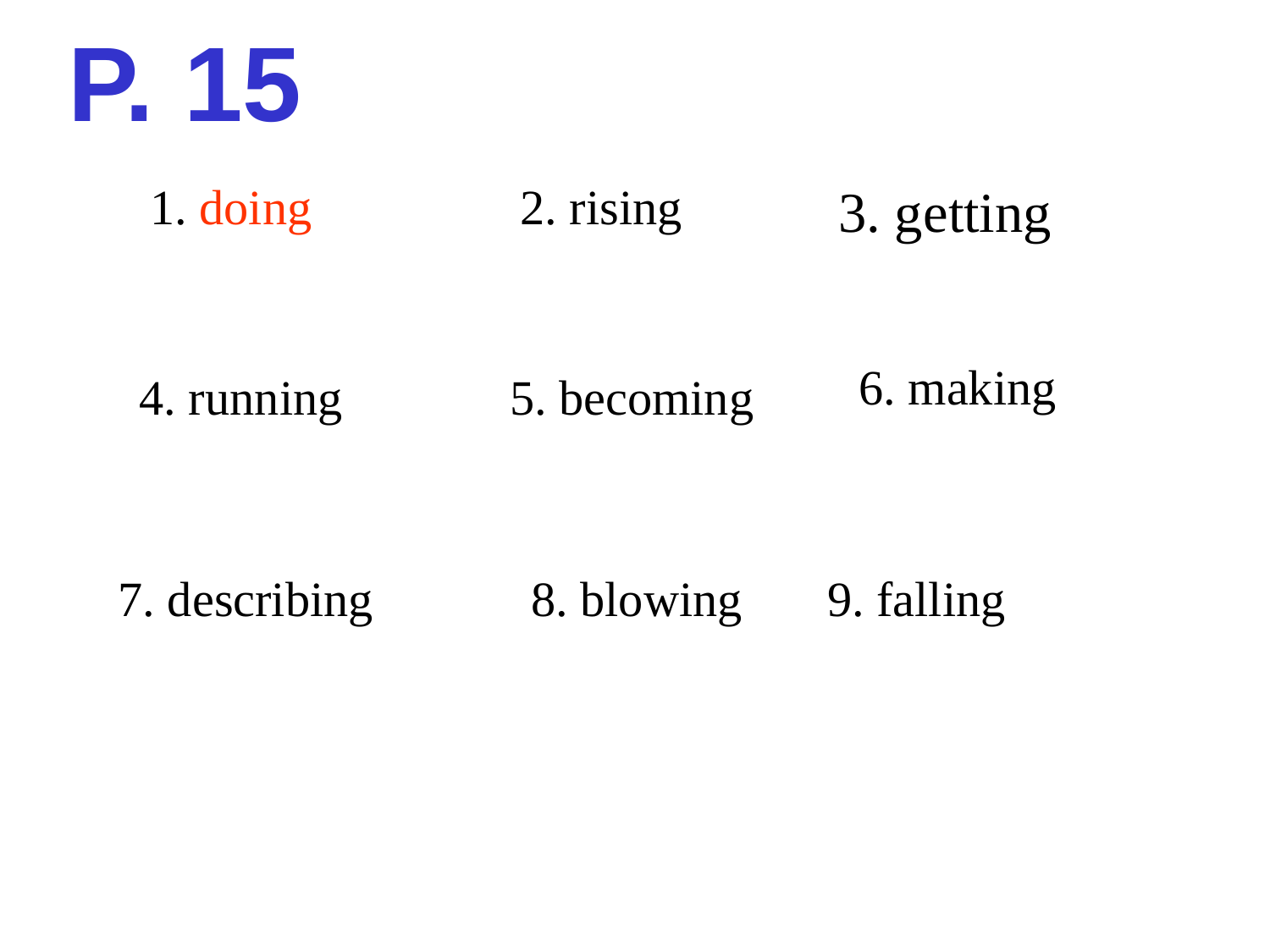

# P. 15
1. doing
2. rising
3. getting
6. making
4. running
5. becoming
7. describing
8. blowing
9. falling